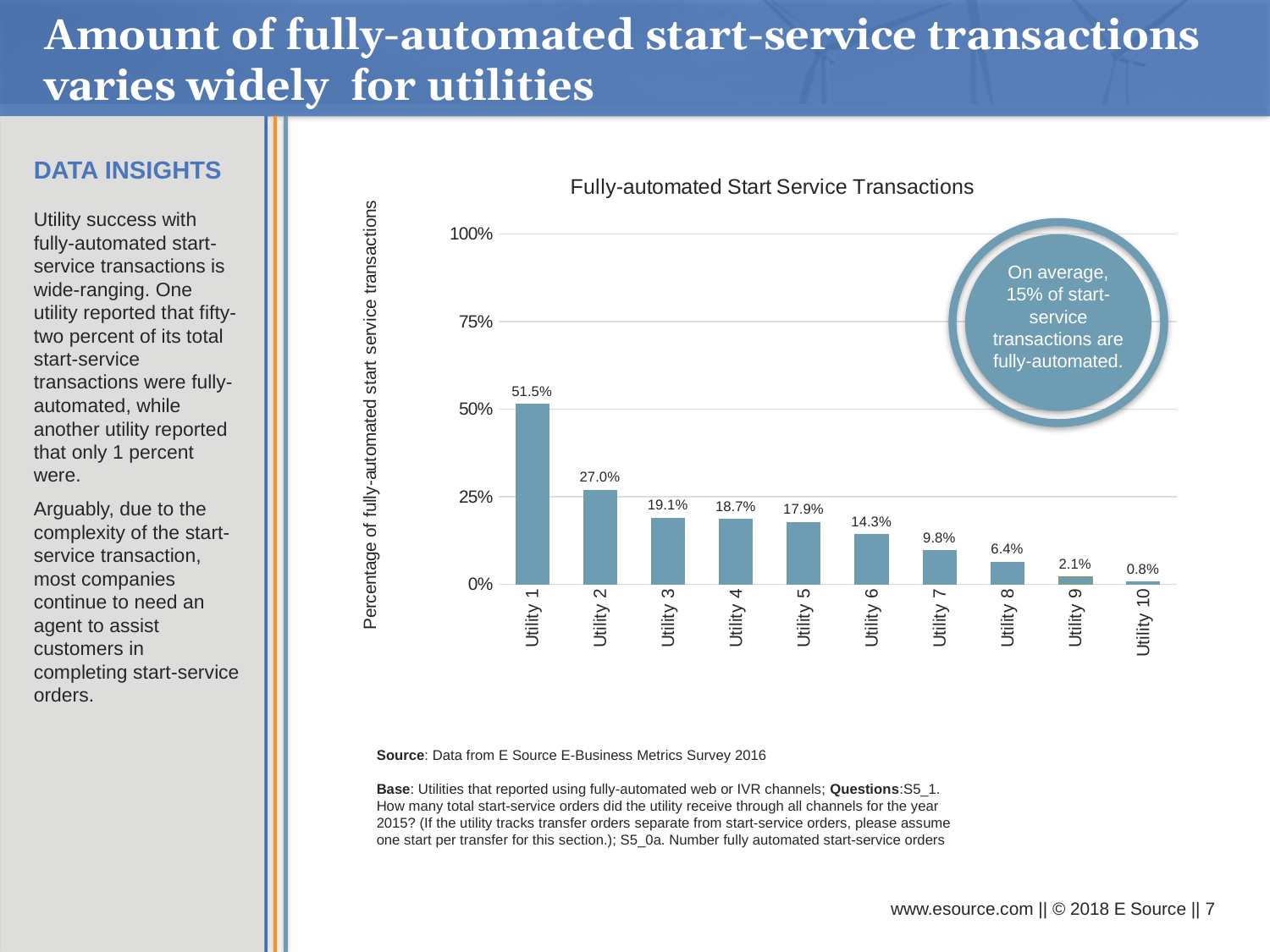

# Amount of fully-automated start-service transactions varies widely  for utilities
DATA INSIGHTS

### Chart: Fully-automated Start Service Transactions

| Category | Fully-automated |
|---|---|
| Utility 1 | 0.5152602158251876 |
| Utility 2 | 0.2701026735793433 |
| Utility 3 | 0.19072488408259033 |
| Utility 4 | 0.18658505074265144 |
| Utility 5 | 0.17888216340429783 |
| Utility 6 | 0.14294418789066143 |
| Utility 7 | 0.09756658865682634 |
| Utility 8 | 0.06424632585892892 |
| Utility 9 | 0.0212231392421865 |
| Utility 10 | 0.00793746642401729 |
Source: Data from E Source E-Business Metrics Survey 2016

Base: Utilities that reported using fully-automated web or IVR channels; Questions:S5_1. How many total start-service orders did the utility receive through all channels for the year 2015? (If the utility tracks transfer orders separate from start-service orders, please assume one start per transfer for this section.); S5_0a. Number fully automated start-service orders
Utility success with fully-automated start-service transactions is wide-ranging. One utility reported that fifty-two percent of its total start-service transactions were fully-automated, while another utility reported that only 1 percent were.
Arguably, due to the complexity of the start-service transaction, most companies continue to need an agent to assist customers in completing start-service orders.

On average, 15% of start-service transactions are fully-automated.